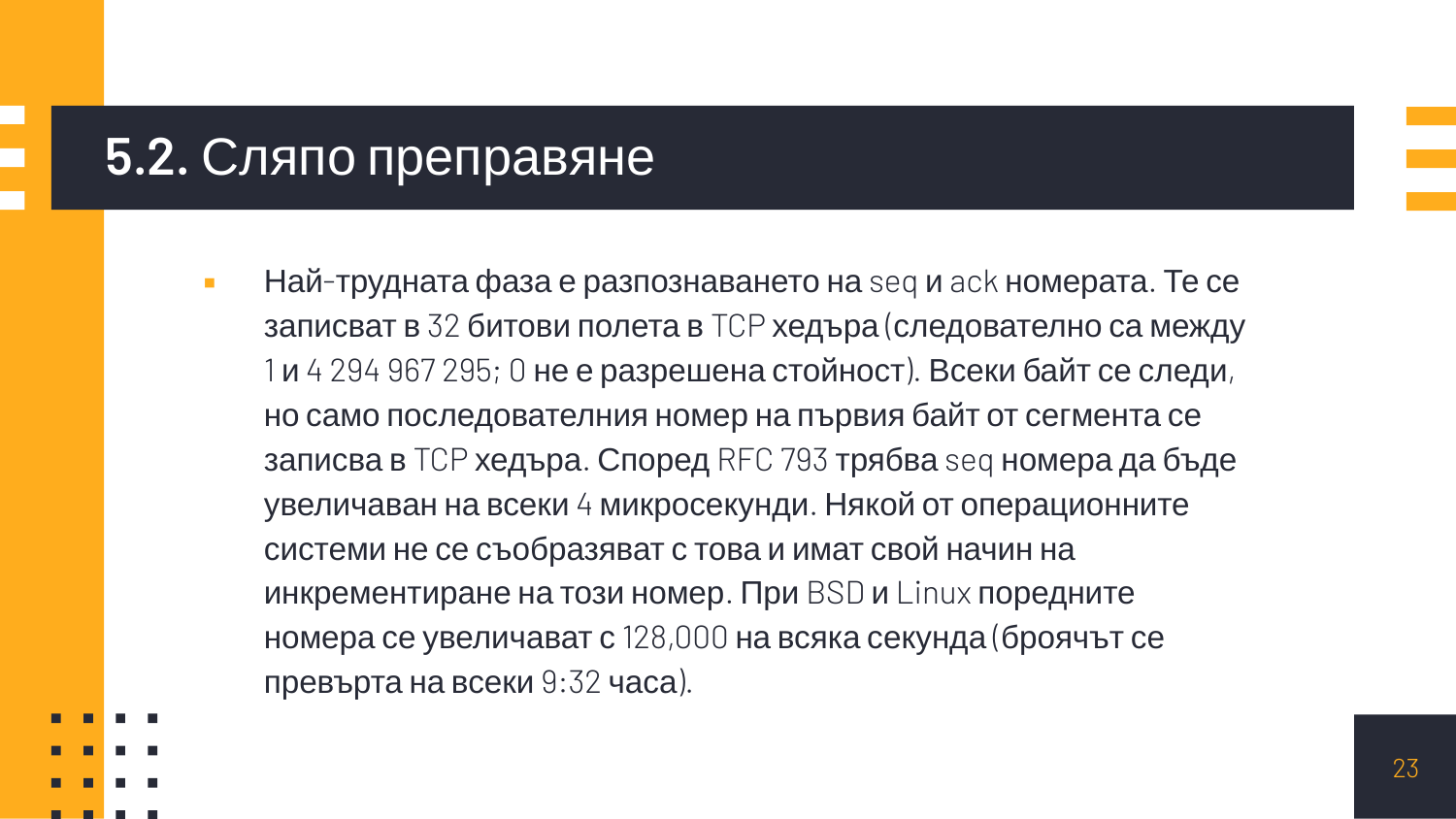

# 5.2. Сляпо преправяне
Най-трудната фаза е разпознаването на seq и ack номерата. Те се записват в 32 битови полета в TCP хедъра (следователно са между 1 и 4 294 967 295; 0 не е разрешена стойност). Всеки байт се следи, но само последователния номер на първия байт от сегмента се записва в TCP хедъра. Според RFC 793 трябва seq номера да бъде увеличаван на всеки 4 микросекунди. Някой от операционните системи не се съобразяват с това и имат свой начин на инкрементиране на този номер. При BSD и Linux поредните номера се увеличават с 128,000 на всяка секунда (броячът се превърта на всеки 9:32 часа).
23